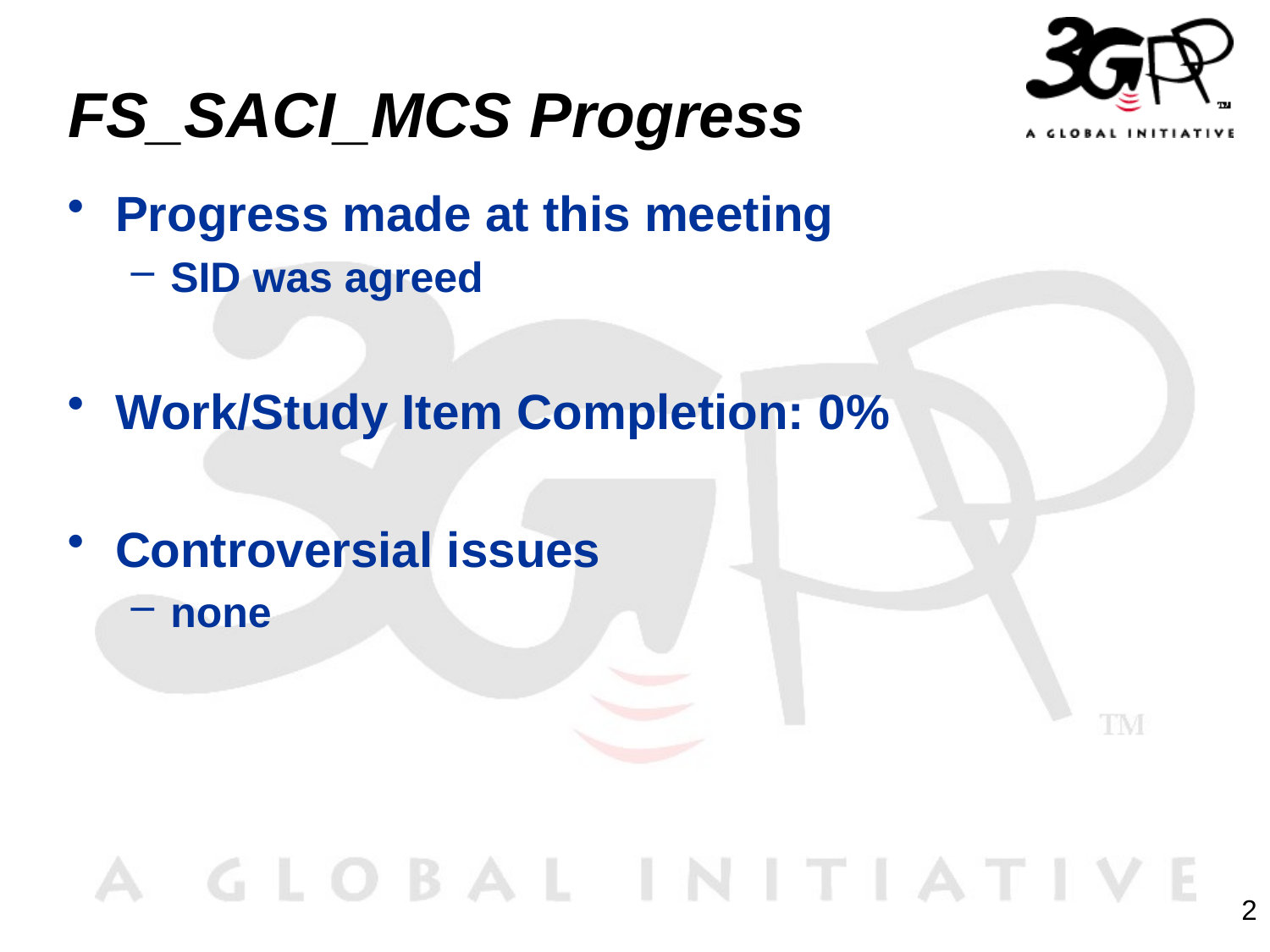

# FS_SACI_MCS Progress
Progress made at this meeting
SID was agreed

Work/Study Item Completion: 0%

Controversial issues
none
2